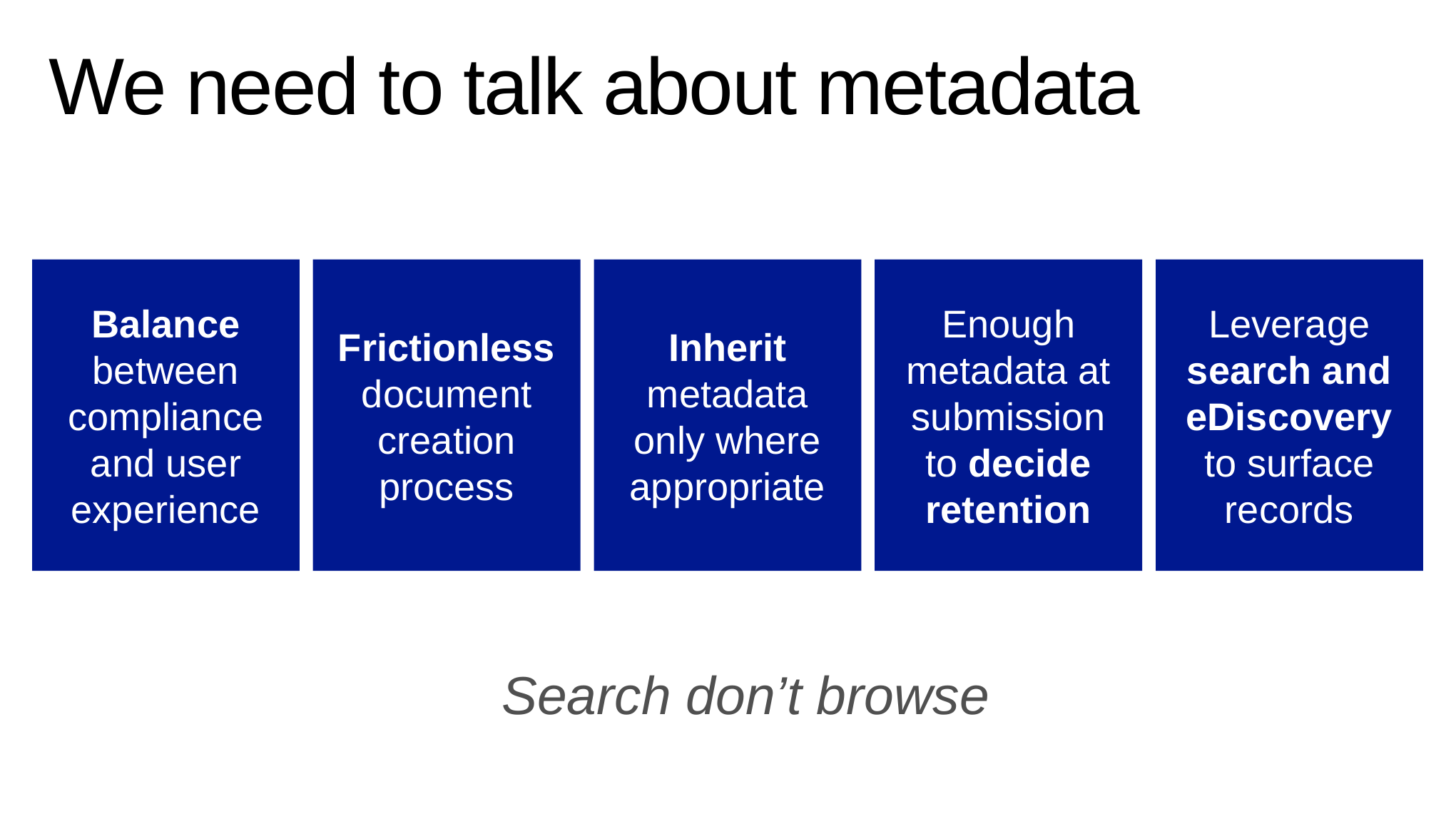

# We need to talk about metadata
Balance between compliance and user experience
Frictionless document creation process
Inherit metadata only where appropriate
Enough metadata at submission to decide retention
Leverage search and eDiscovery to surface records
Search don’t browse